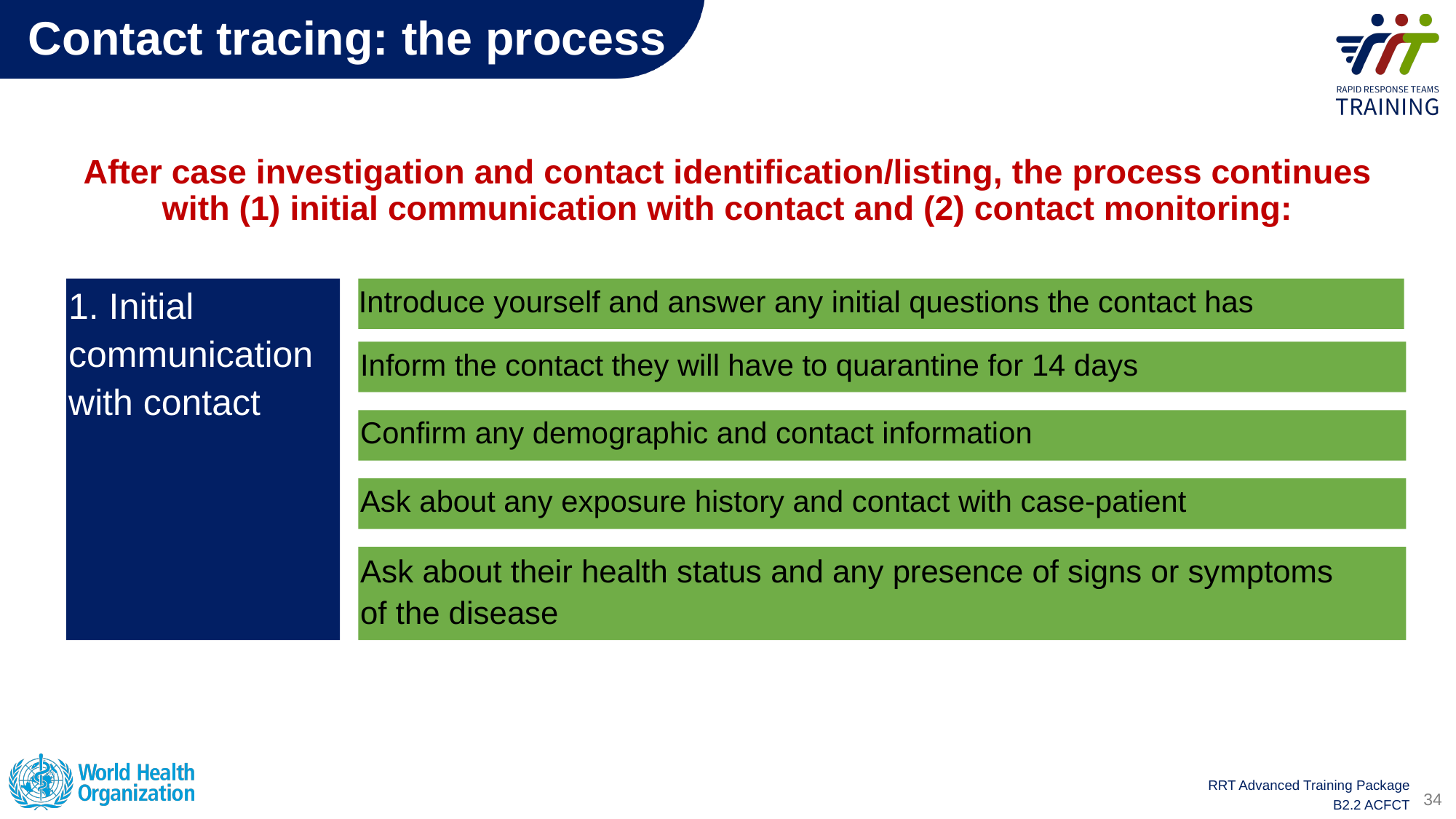

Contact tracing: the process
After case investigation and contact identification/listing, the process continues with (1) initial communication with contact and (2) contact monitoring:

Introduce yourself and answer any initial questions the contact has

1. Initial communication with contact

Inform the contact they will have to quarantine for 14 days

Confirm any demographic and contact information

Ask about any exposure history and contact with case-patient

Ask about their health status and any presence of signs or symptoms of the disease